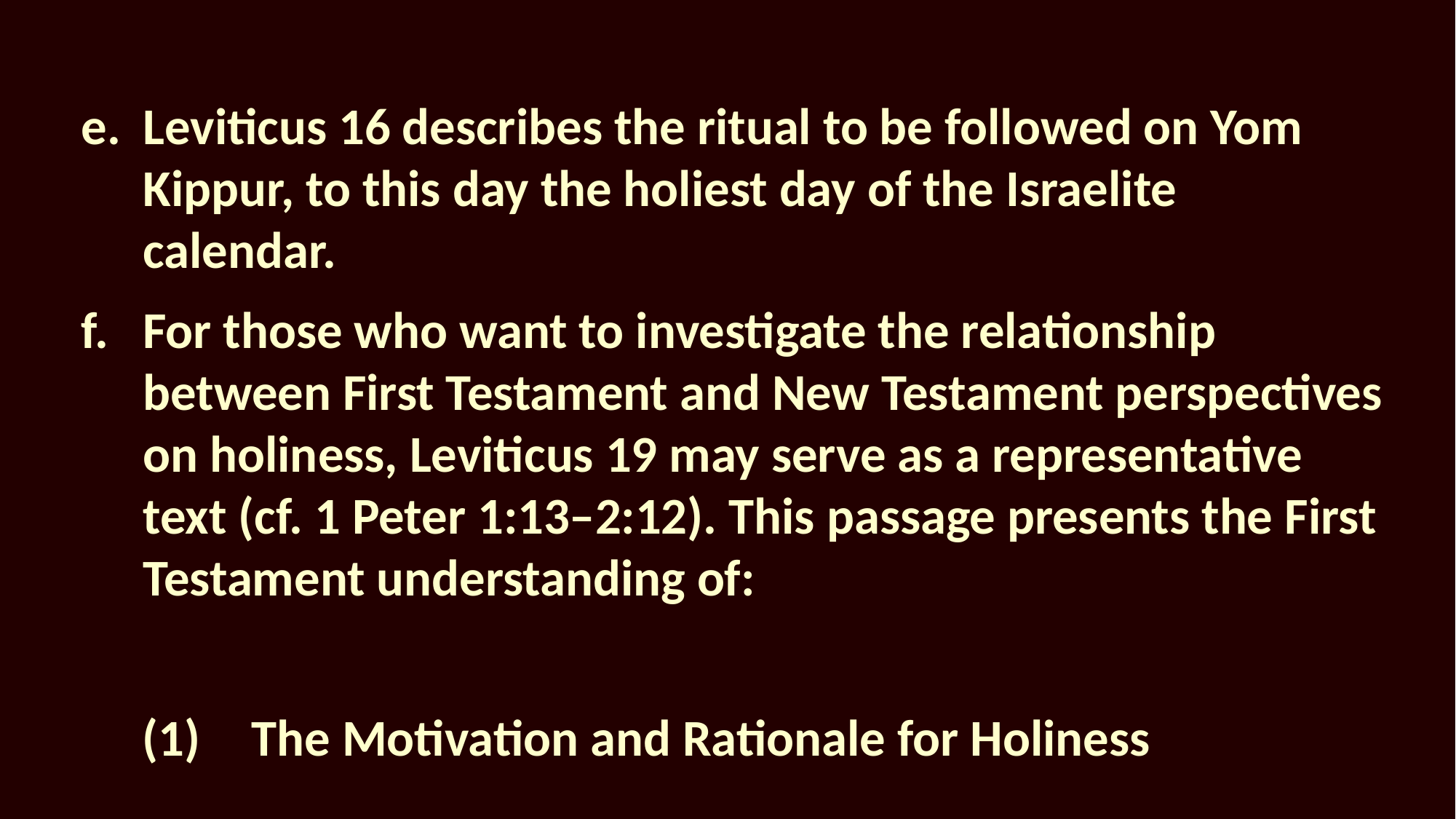

Leviticus 16 describes the ritual to be followed on Yom Kippur, to this day the holiest day of the Israelite calendar.
For those who want to investigate the relationship between First Testament and New Testament perspectives on holiness, Leviticus 19 may serve as a representative text (cf. 1 Peter 1:13–2:12). This passage presents the First Testament understanding of:

	(1)	The Motivation and Rationale for Holiness